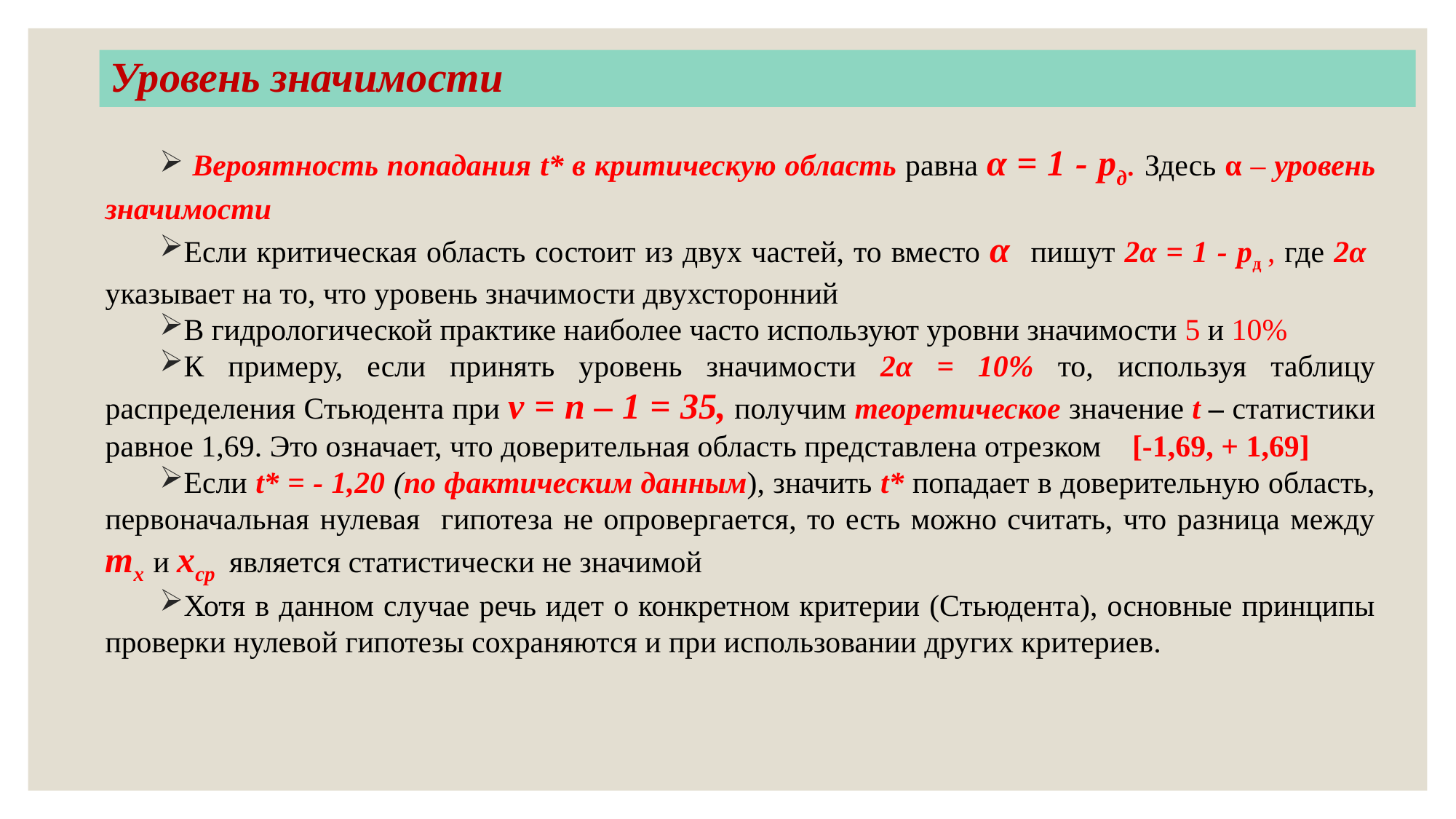

Уровень значимости
 Вероятность попадания t* в критическую область равна α = 1 - рд. Здесь α – уровень значимости
Если критическая область состоит из двух частей, то вместо α  пишут 2α = 1 - рд , где 2α  указывает на то, что уровень значимости двухсторонний
В гидрологической практике наиболее часто используют уровни значимости 5 и 10%
К примеру, если принять уровень значимости 2α = 10% то, используя таблицу распределения Стьюдента при ν = n – 1 = 35, получим теоретическое значение t – статистики равное 1,69. Это означает, что доверительная область представлена отрезком    [-1,69, + 1,69]
Если t* = - 1,20 (по фактическим данным), значить t* попадает в доверительную область, первоначальная нулевая  гипотеза не опровергается, то есть можно считать, что разница между mx и xср  является статистически не значимой
Хотя в данном случае речь идет о конкретном критерии (Стьюдента), основные принципы проверки нулевой гипотезы сохраняются и при использовании других критериев.